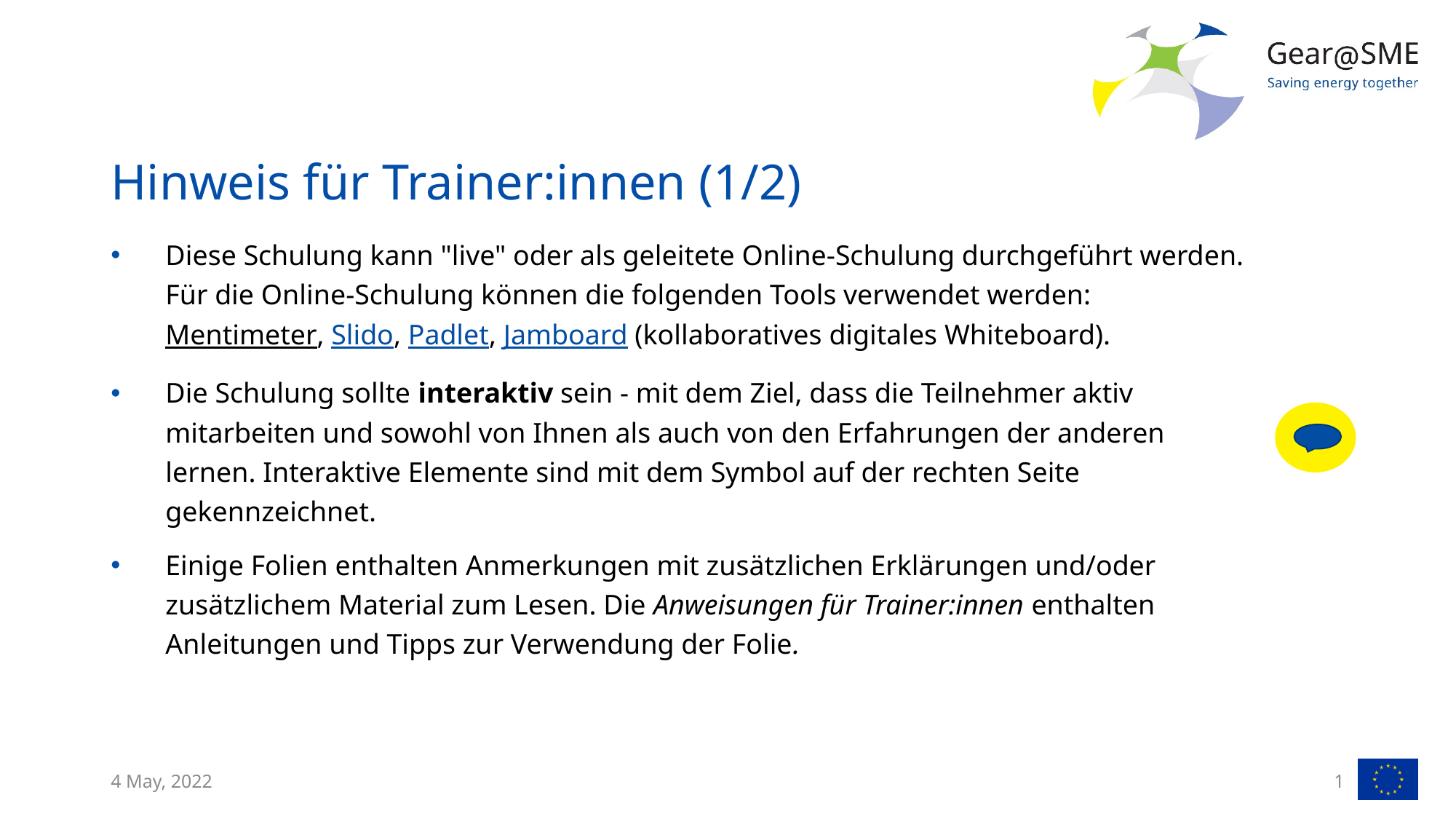

# Hinweis für Trainer:innen (1/2)
Diese Schulung kann "live" oder als geleitete Online-Schulung durchgeführt werden. Für die Online-Schulung können die folgenden Tools verwendet werden: Mentimeter, Slido, Padlet, Jamboard (kollaboratives digitales Whiteboard).
Die Schulung sollte interaktiv sein - mit dem Ziel, dass die Teilnehmer aktiv mitarbeiten und sowohl von Ihnen als auch von den Erfahrungen der anderen lernen. Interaktive Elemente sind mit dem Symbol auf der rechten Seite gekennzeichnet.
Einige Folien enthalten Anmerkungen mit zusätzlichen Erklärungen und/oder zusätzlichem Material zum Lesen. Die Anweisungen für Trainer:innen enthalten Anleitungen und Tipps zur Verwendung der Folie.

4 May, 2022
1